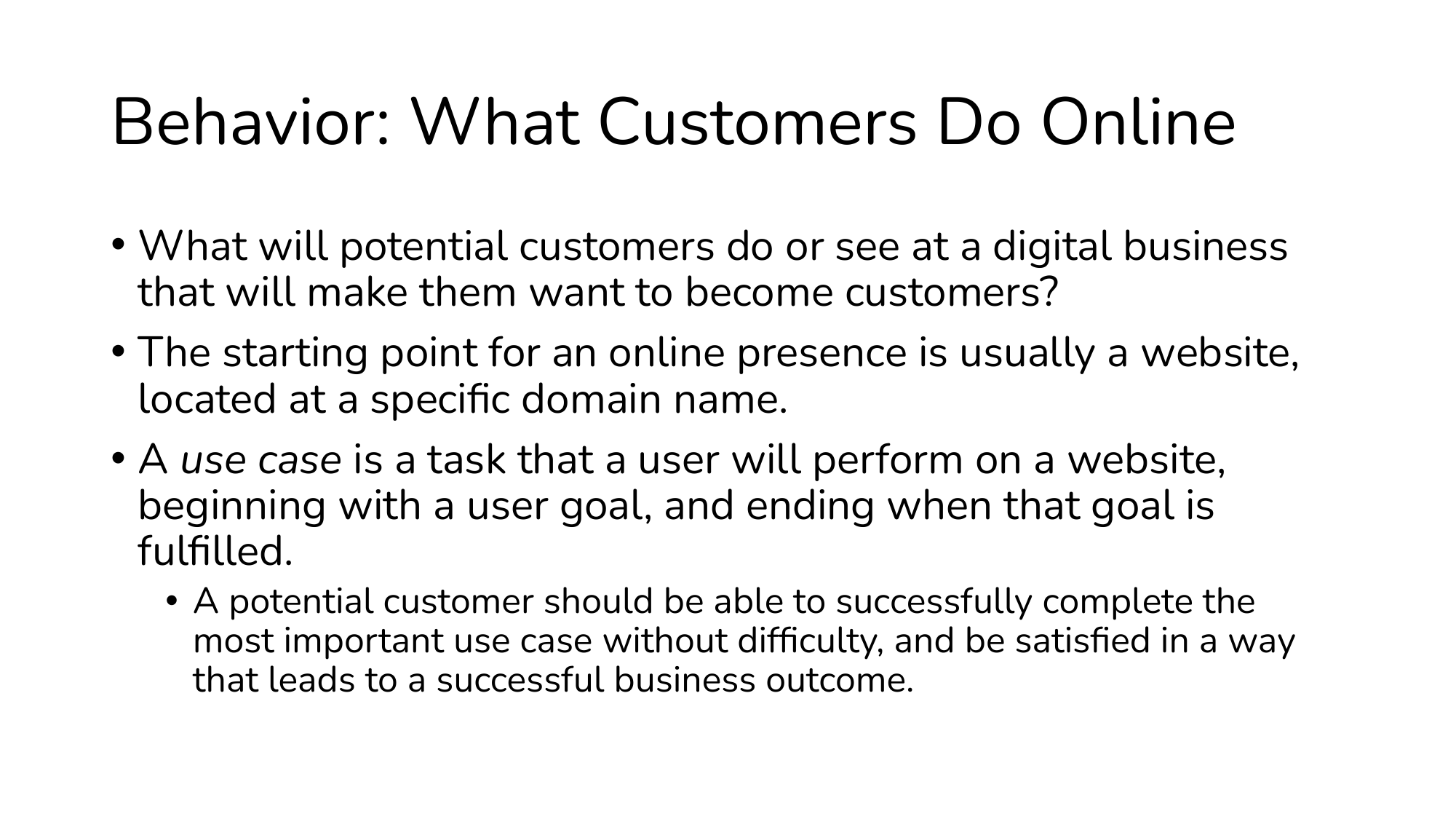

# Behavior: What Customers Do Online
What will potential customers do or see at a digital business that will make them want to become customers?
The starting point for an online presence is usually a website, located at a specific domain name.
A use case is a task that a user will perform on a website, beginning with a user goal, and ending when that goal is fulfilled.
A potential customer should be able to successfully complete the most important use case without difficulty, and be satisfied in a way that leads to a successful business outcome.